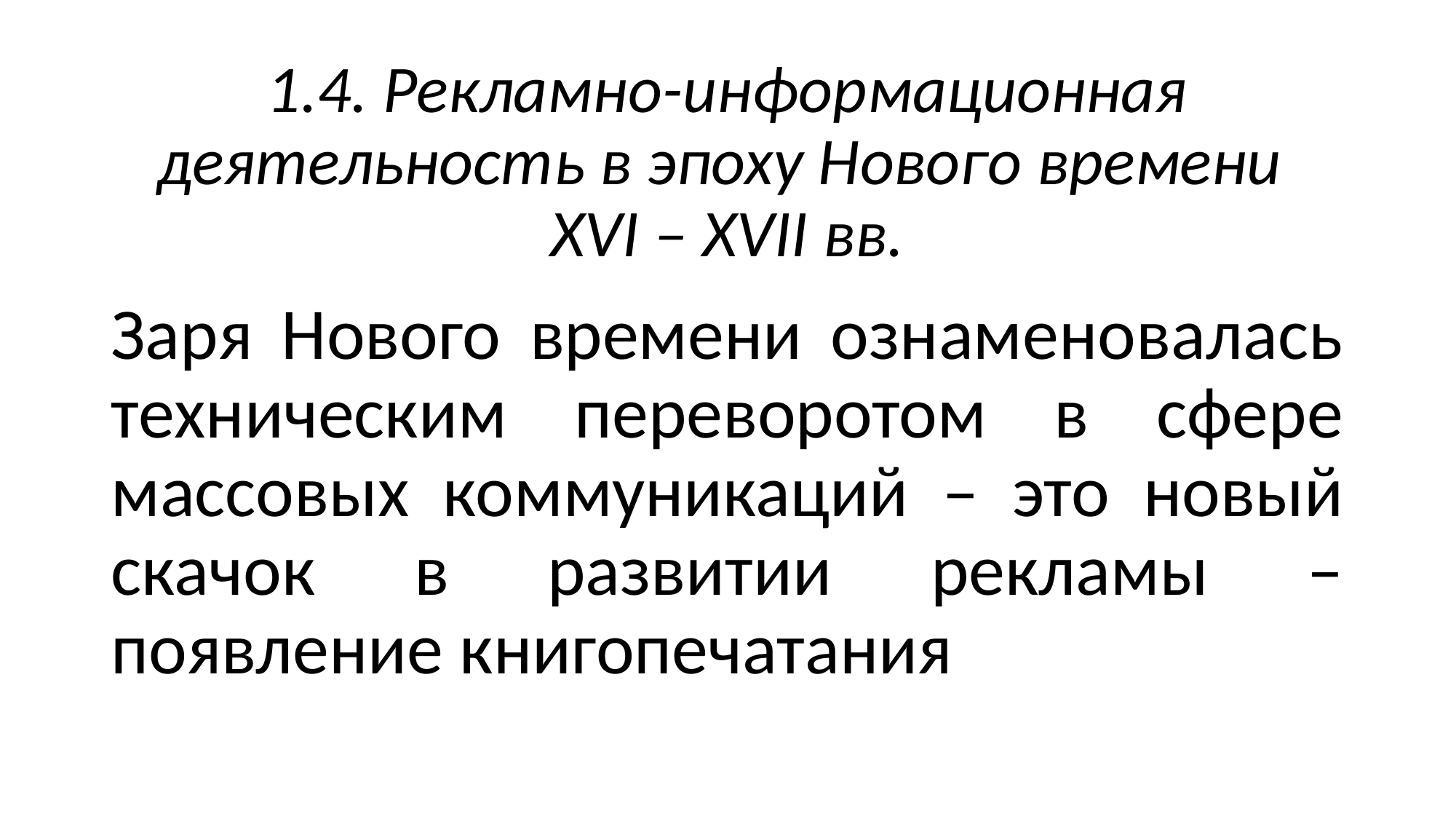

# 1.4. Рекламно-информационная деятельность в эпоху Нового времени XVI – XVII вв.
Заря Нового времени ознаменовалась техническим переворотом в сфере массовых коммуникаций – это новый скачок в развитии рекламы – появление книгопечатания